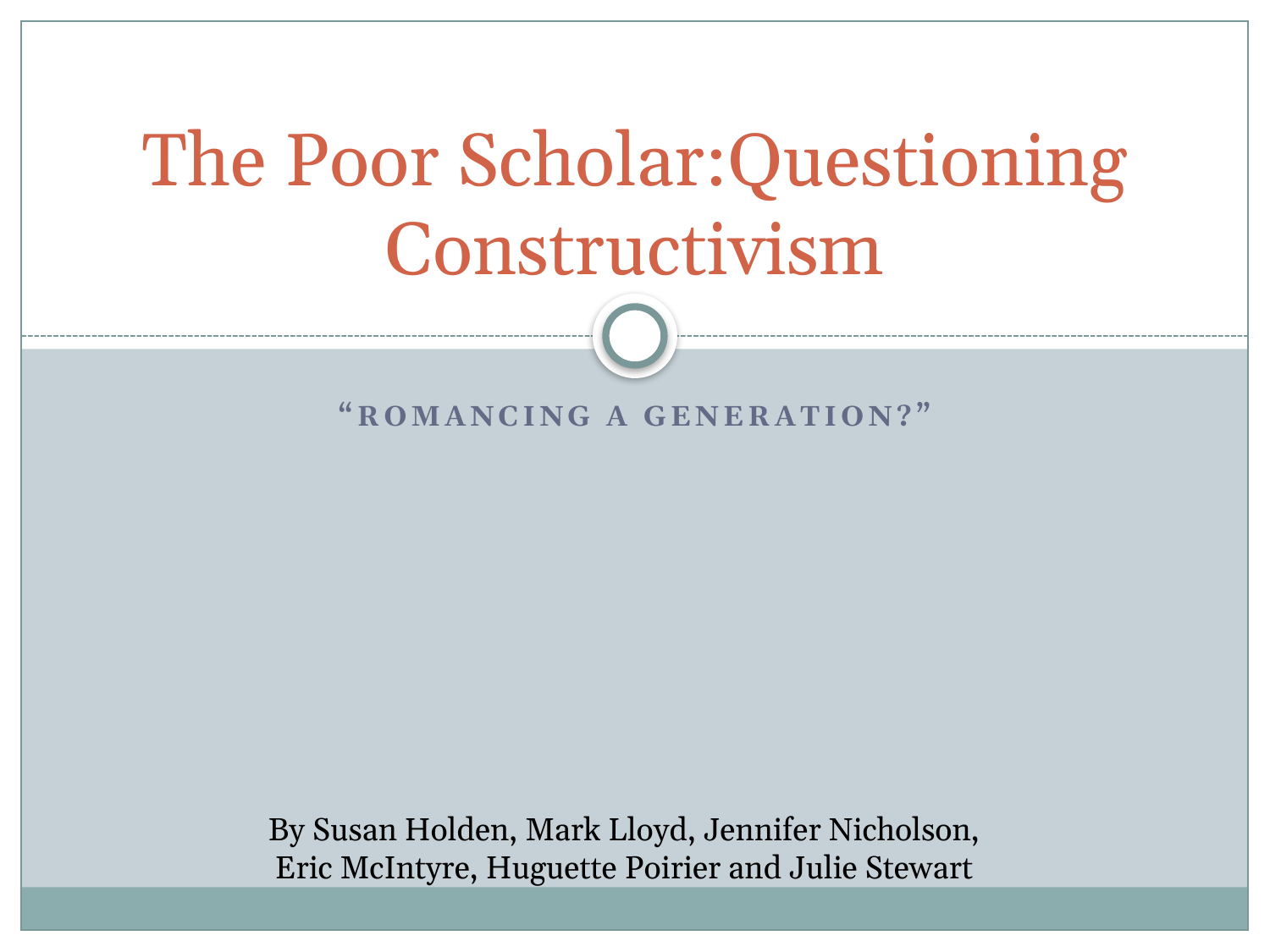

# The Poor Scholar:Questioning Constructivism
“Romancing A Generation?”
By Susan Holden, Mark Lloyd, Jennifer Nicholson,
Eric McIntyre, Huguette Poirier and Julie Stewart